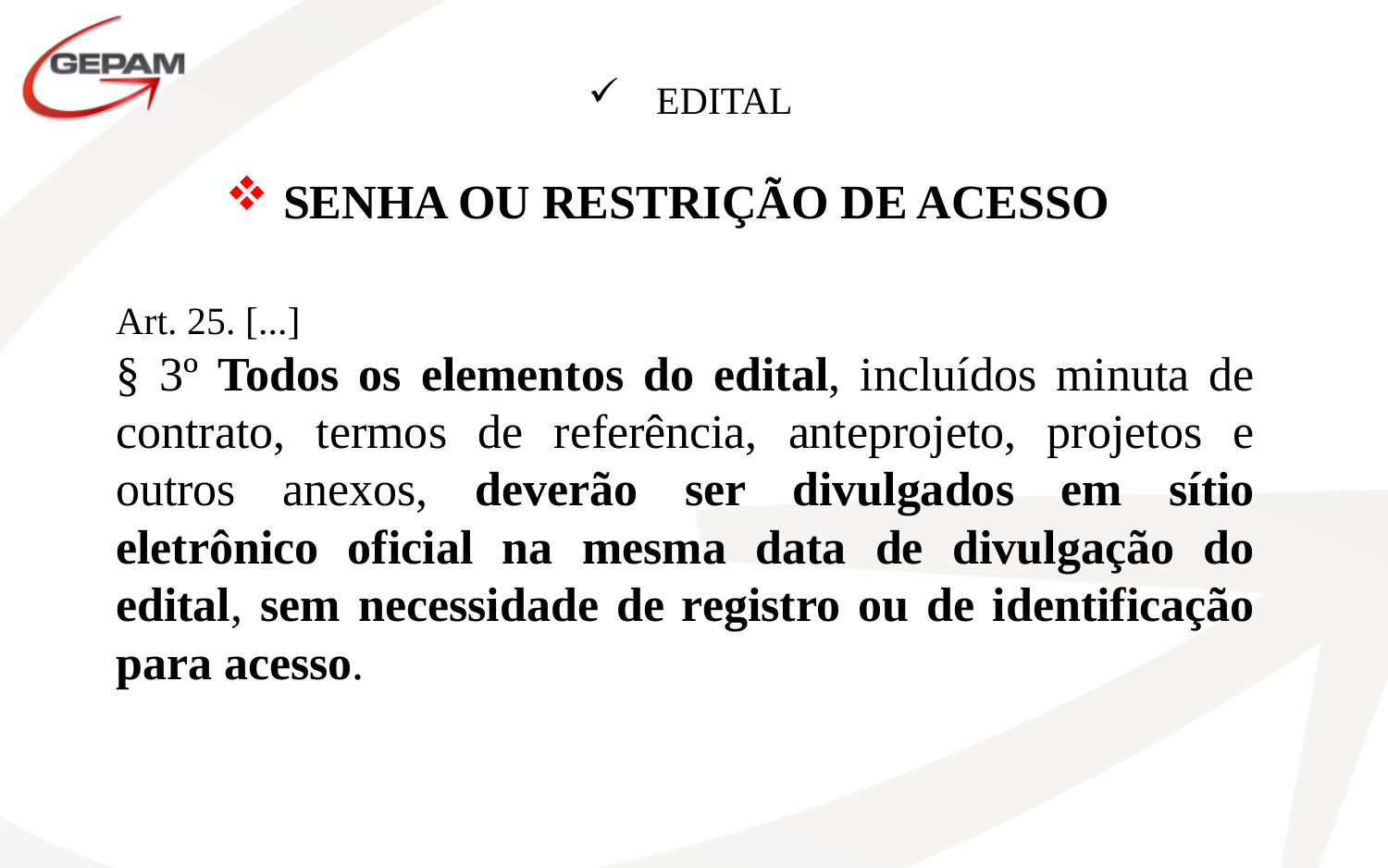

EDITAL
SENHA OU RESTRIÇÃO DE ACESSO
Art. 25. [...]
§ 3º Todos os elementos do edital, incluídos minuta de contrato, termos de referência, anteprojeto, projetos e outros anexos, deverão ser divulgados em sítio eletrônico oficial na mesma data de divulgação do edital, sem necessidade de registro ou de identificação para acesso.